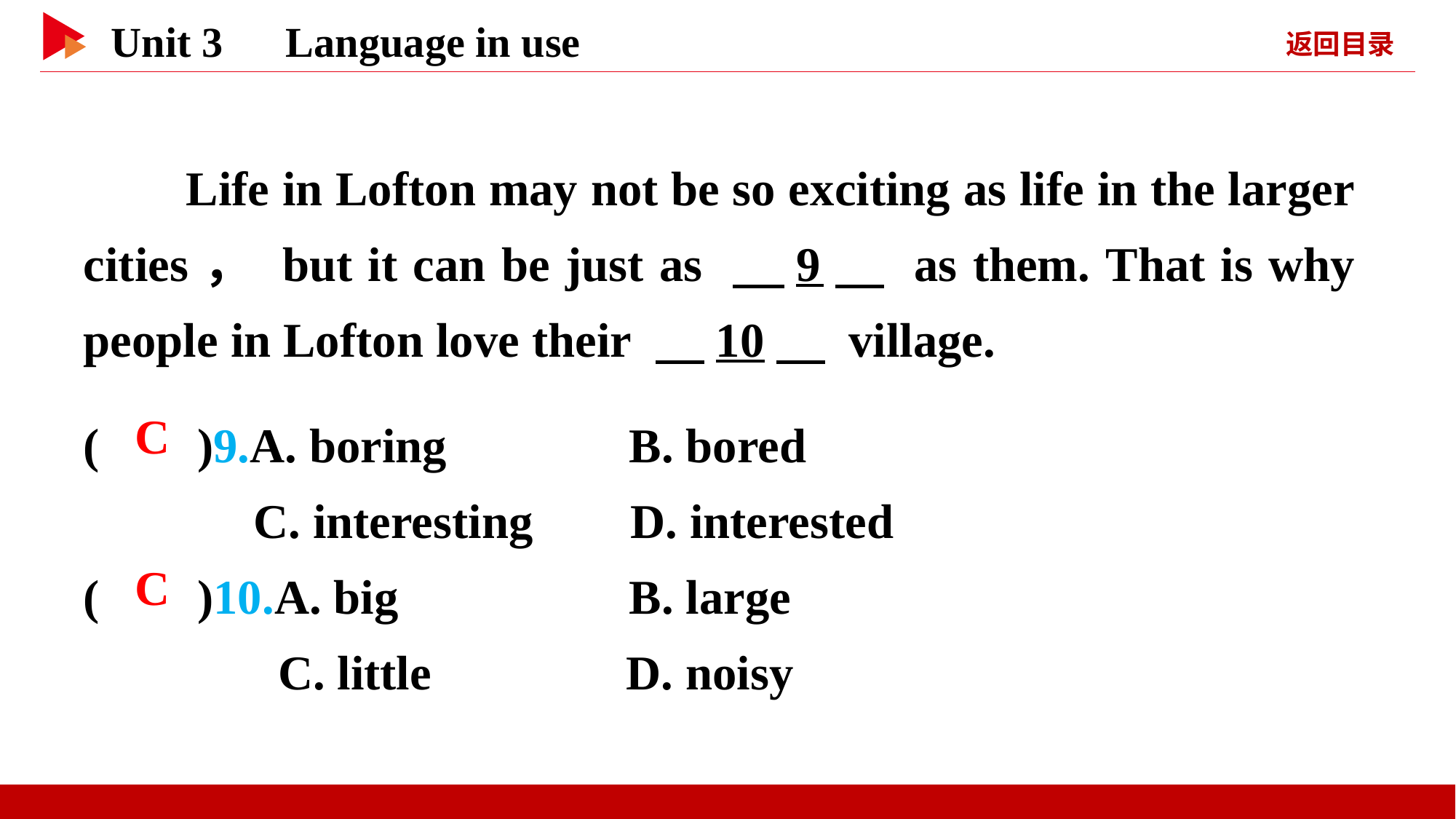

Life in Lofton may not be so exciting as life in the larger cities， but it can be just as 　9　 as them. That is why people in Lofton love their 　10　 village.
(        )9.A. boring          	B. bored
	     C. interesting        D. interested
(        )10.A. big               	B. large
	       C. little                D. noisy
   C
   C